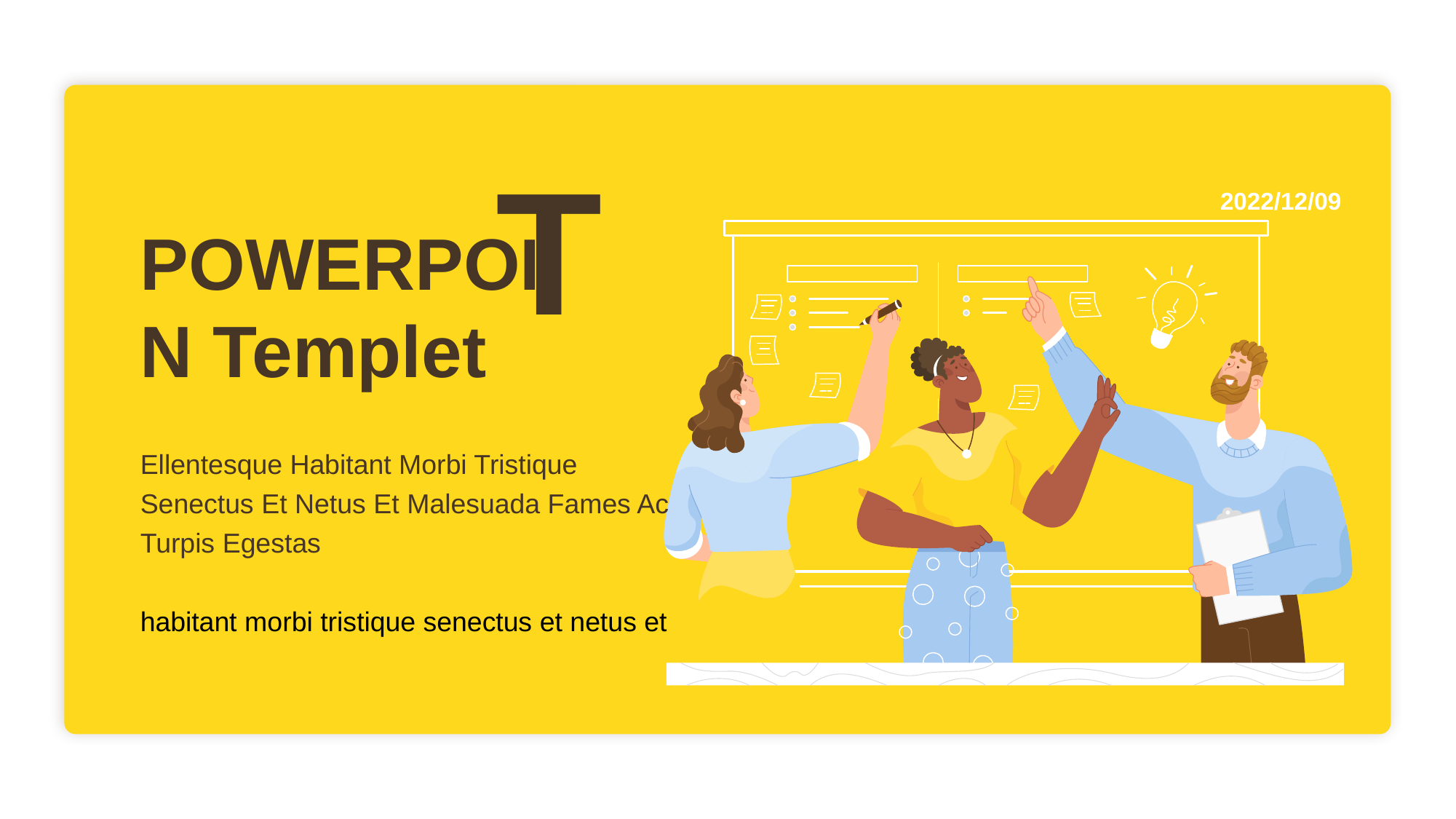

T
2022/12/09
POWERPOIN Templet

Ellentesque Habitant Morbi Tristique Senectus Et Netus Et Malesuada Fames Ac Turpis Egestas

habitant morbi tristique senectus et netus et